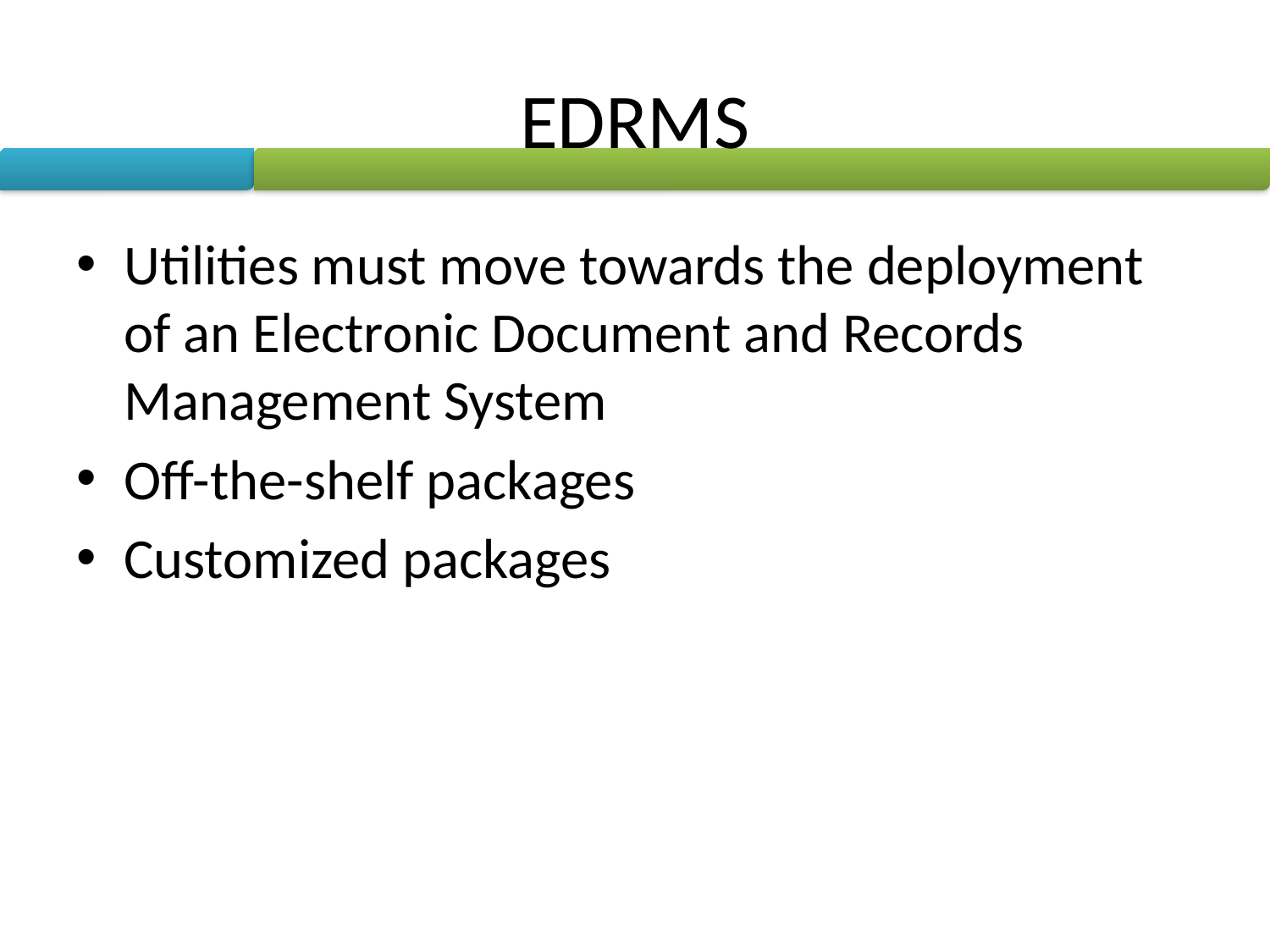

# EDRMS
Utilities must move towards the deployment of an Electronic Document and Records Management System
Off-the-shelf packages
Customized packages